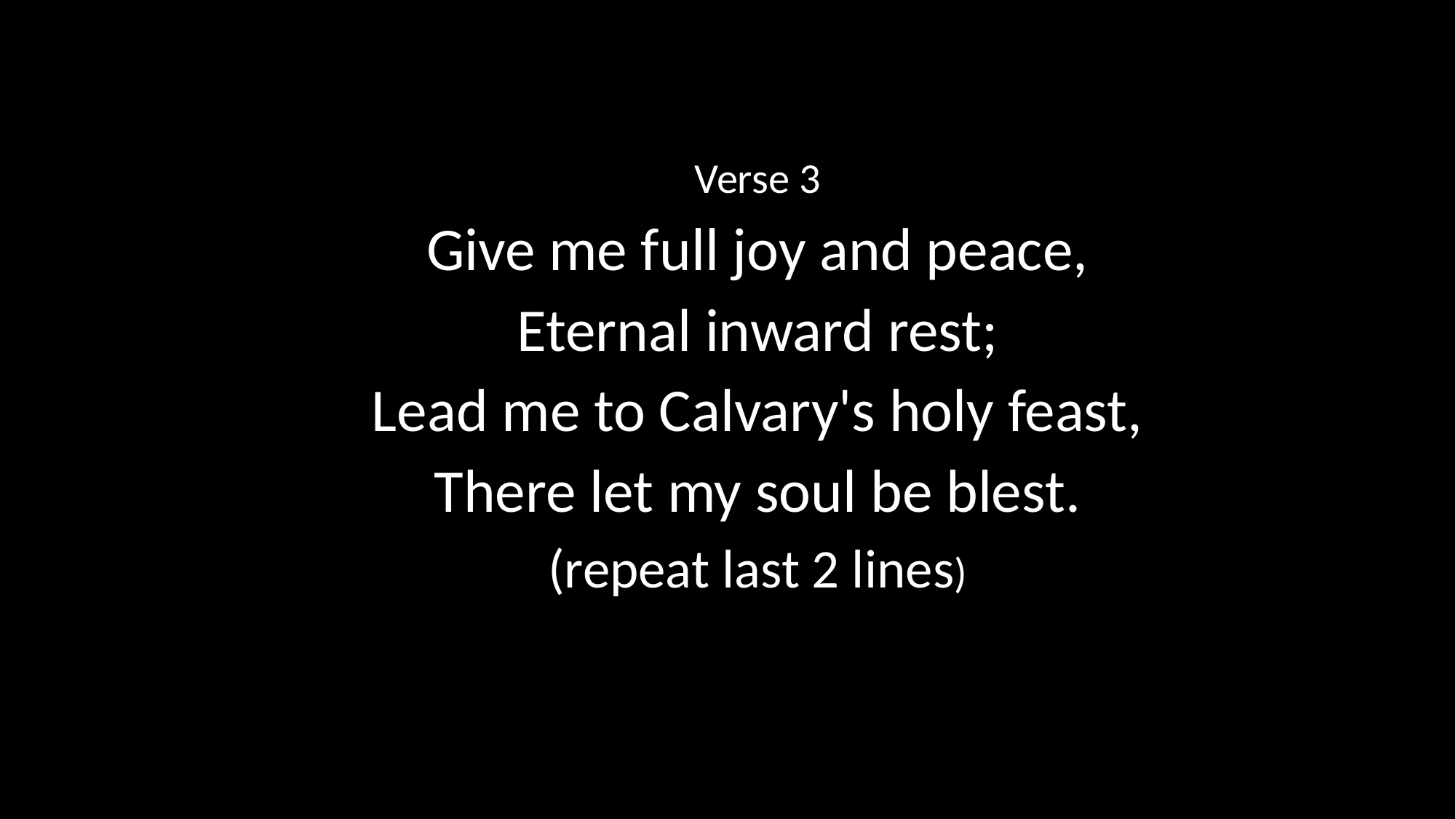

Verse 3
Give me full joy and peace,
Eternal inward rest;
Lead me to Calvary's holy feast,
There let my soul be blest.
(repeat last 2 lines)